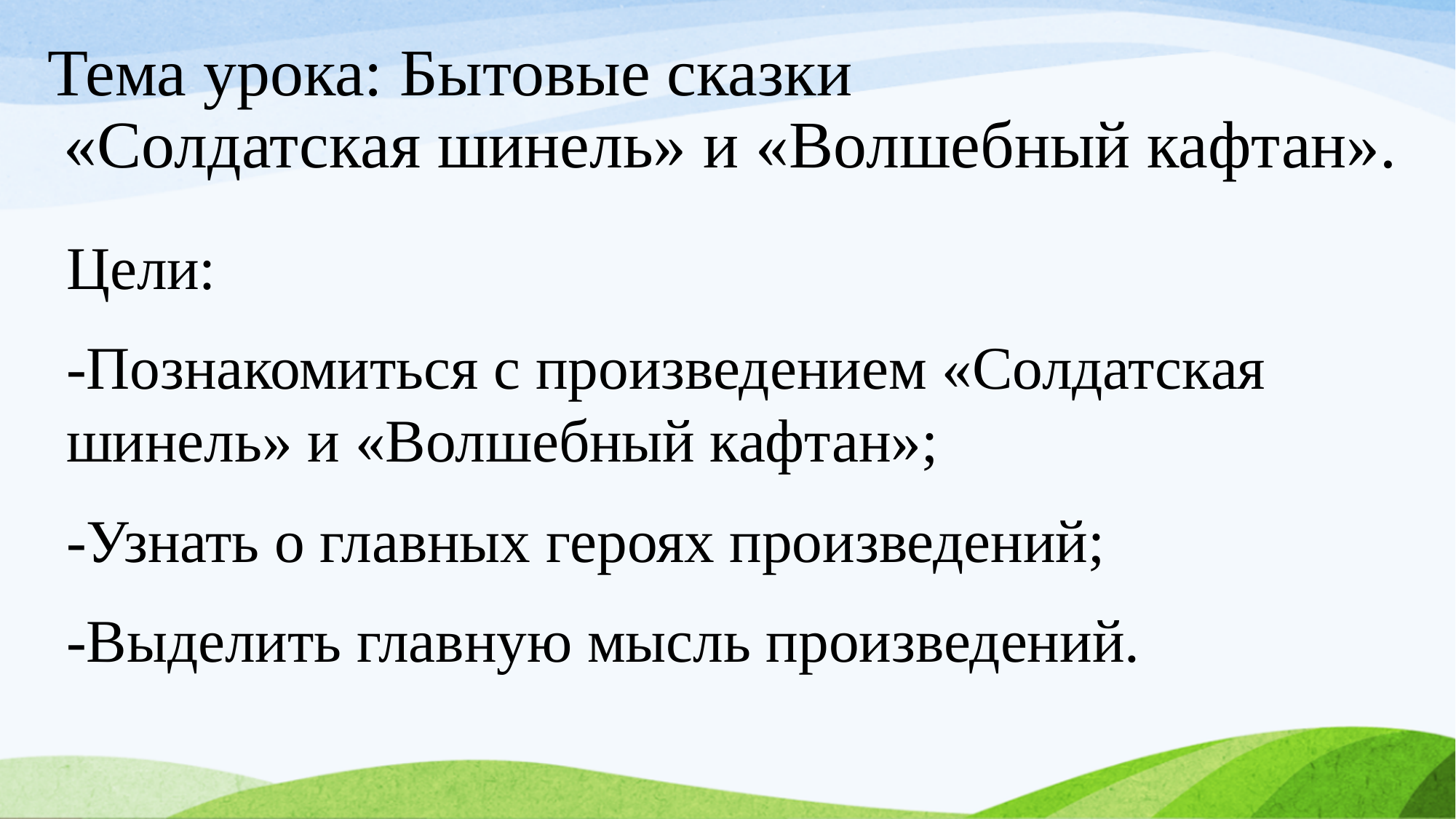

# Тема урока: Бытовые сказки «Солдатская шинель» и «Волшебный кафтан».
Цели:
-Познакомиться с произведением «Солдатская шинель» и «Волшебный кафтан»;
-Узнать о главных героях произведений;
-Выделить главную мысль произведений.